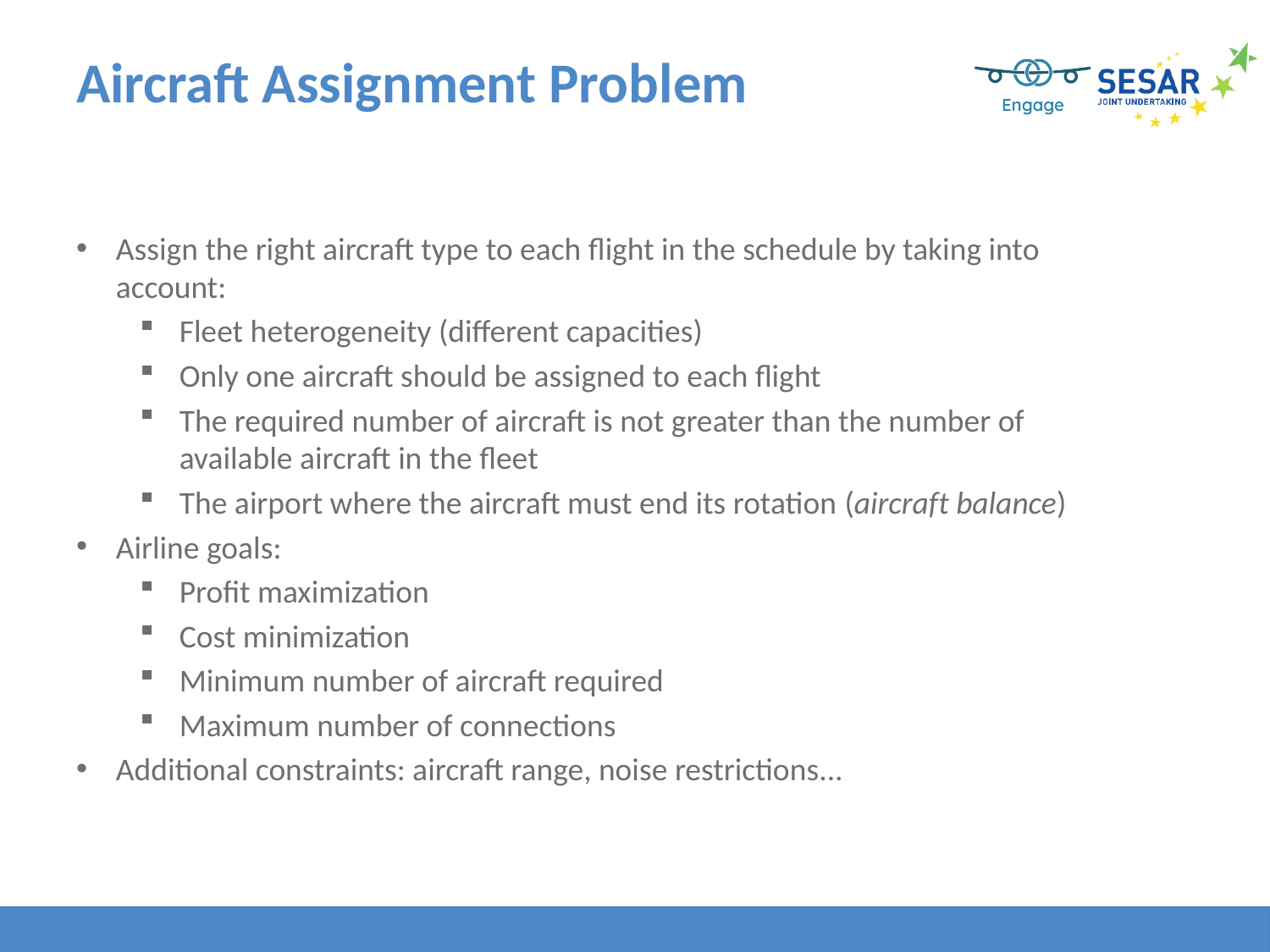

# Aircraft Assignment Problem
Assign the right aircraft type to each flight in the schedule by taking into account:
Fleet heterogeneity (different capacities)
Only one aircraft should be assigned to each flight
The required number of aircraft is not greater than the number of available aircraft in the fleet
The airport where the aircraft must end its rotation (aircraft balance)
Airline goals:
Profit maximization
Cost minimization
Minimum number of aircraft required
Maximum number of connections
Additional constraints: aircraft range, noise restrictions...